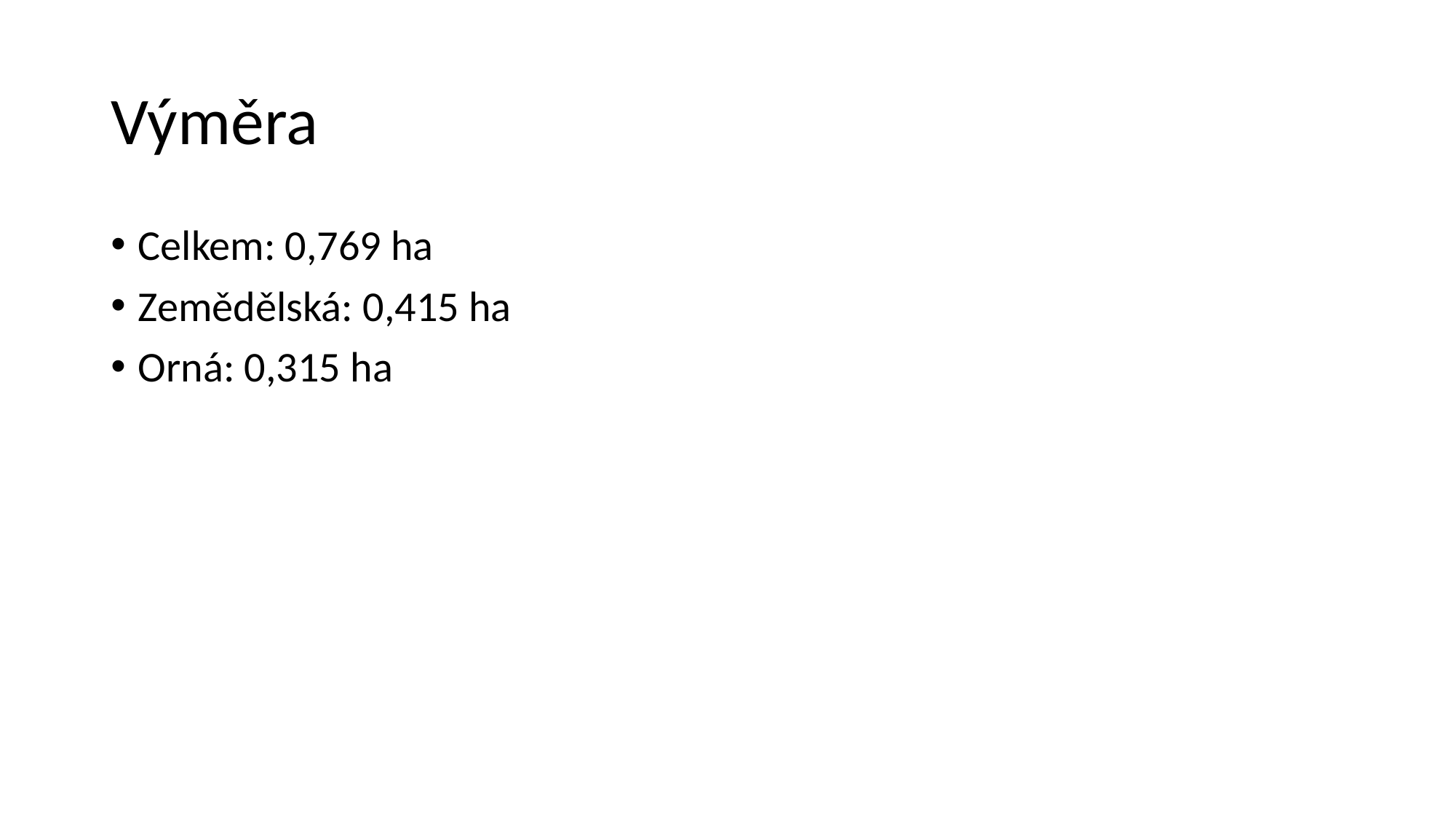

# Výměra
Celkem: 0,769 ha
Zemědělská: 0,415 ha
Orná: 0,315 ha